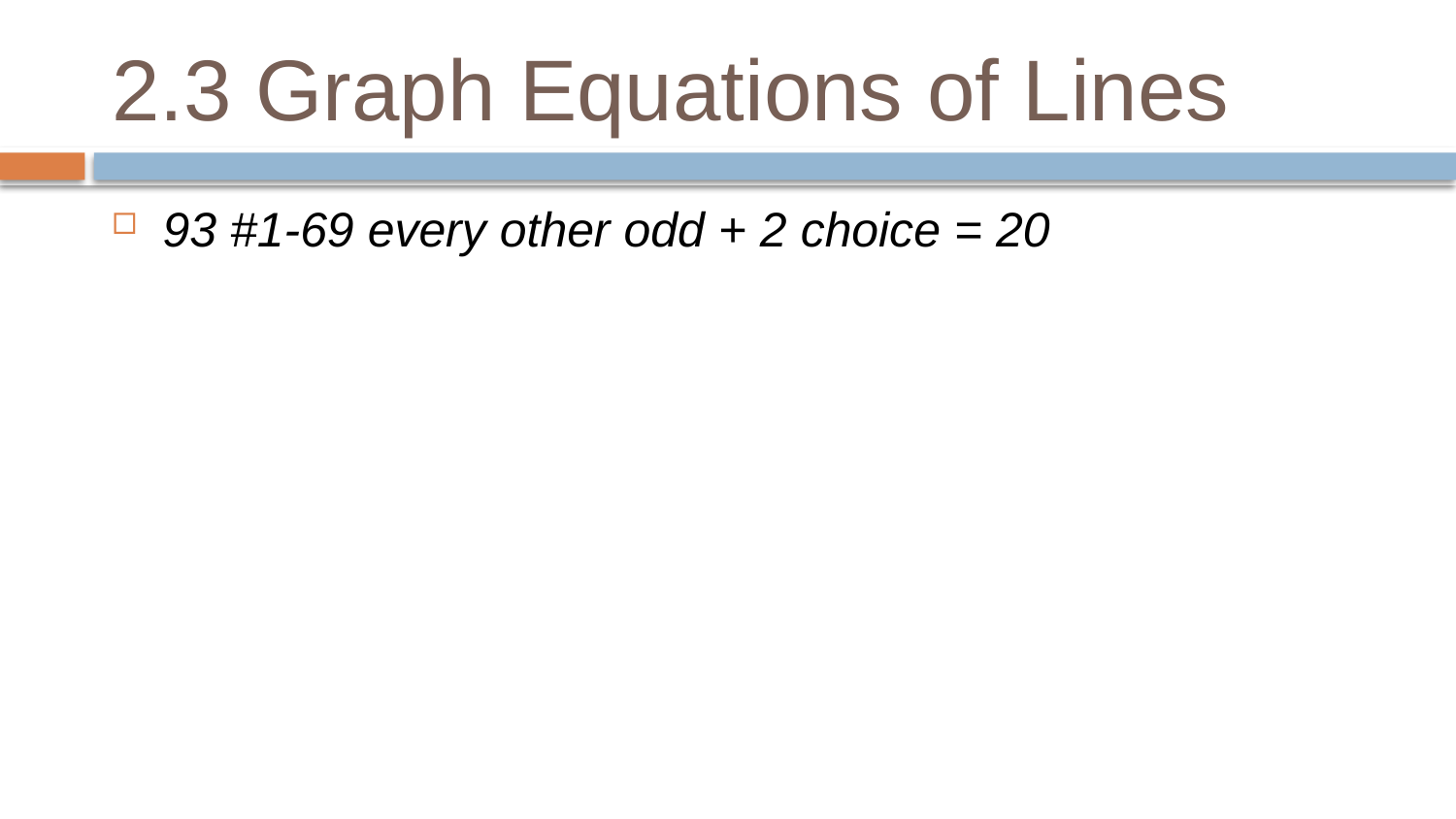

# 2.3 Graph Equations of Lines
93 #1-69 every other odd + 2 choice = 20